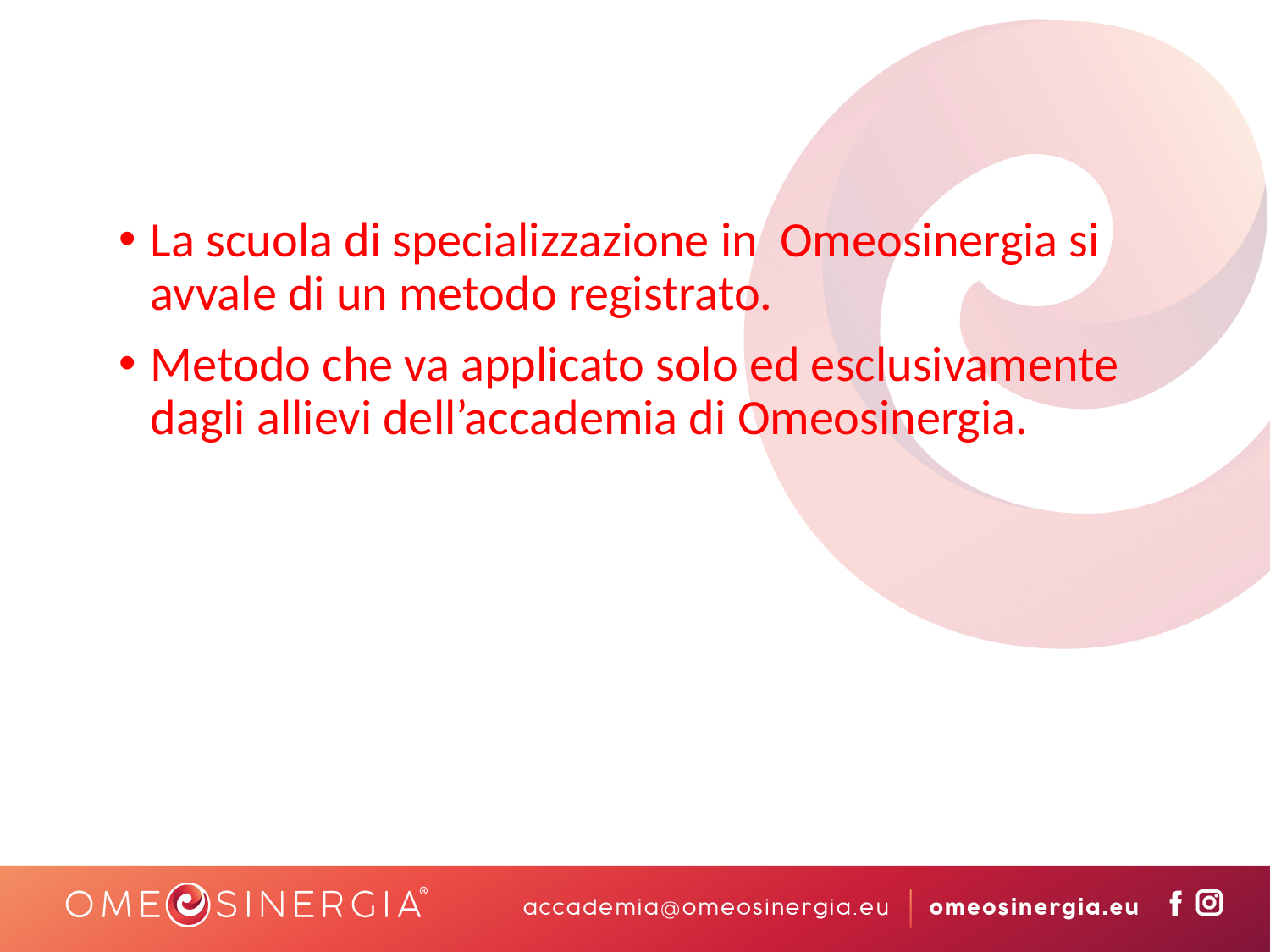

La scuola di specializzazione in  Omeosinergia si avvale di un metodo registrato.
Metodo che va applicato solo ed esclusivamente dagli allievi dell’accademia di Omeosinergia.